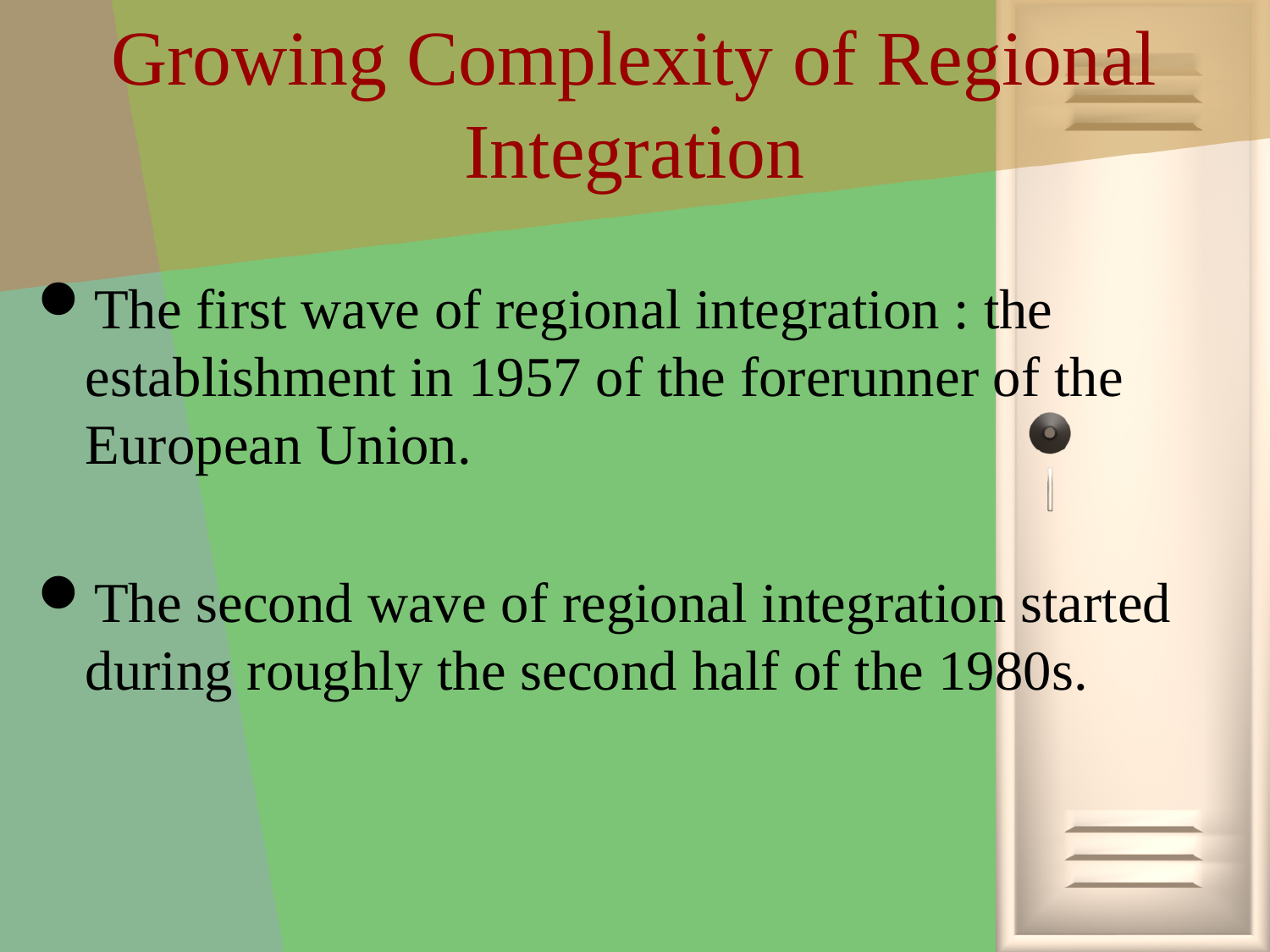

# Growing Complexity of Regional Integration
The first wave of regional integration : the establishment in 1957 of the forerunner of the European Union.

The second wave of regional integration started during roughly the second half of the 1980s.